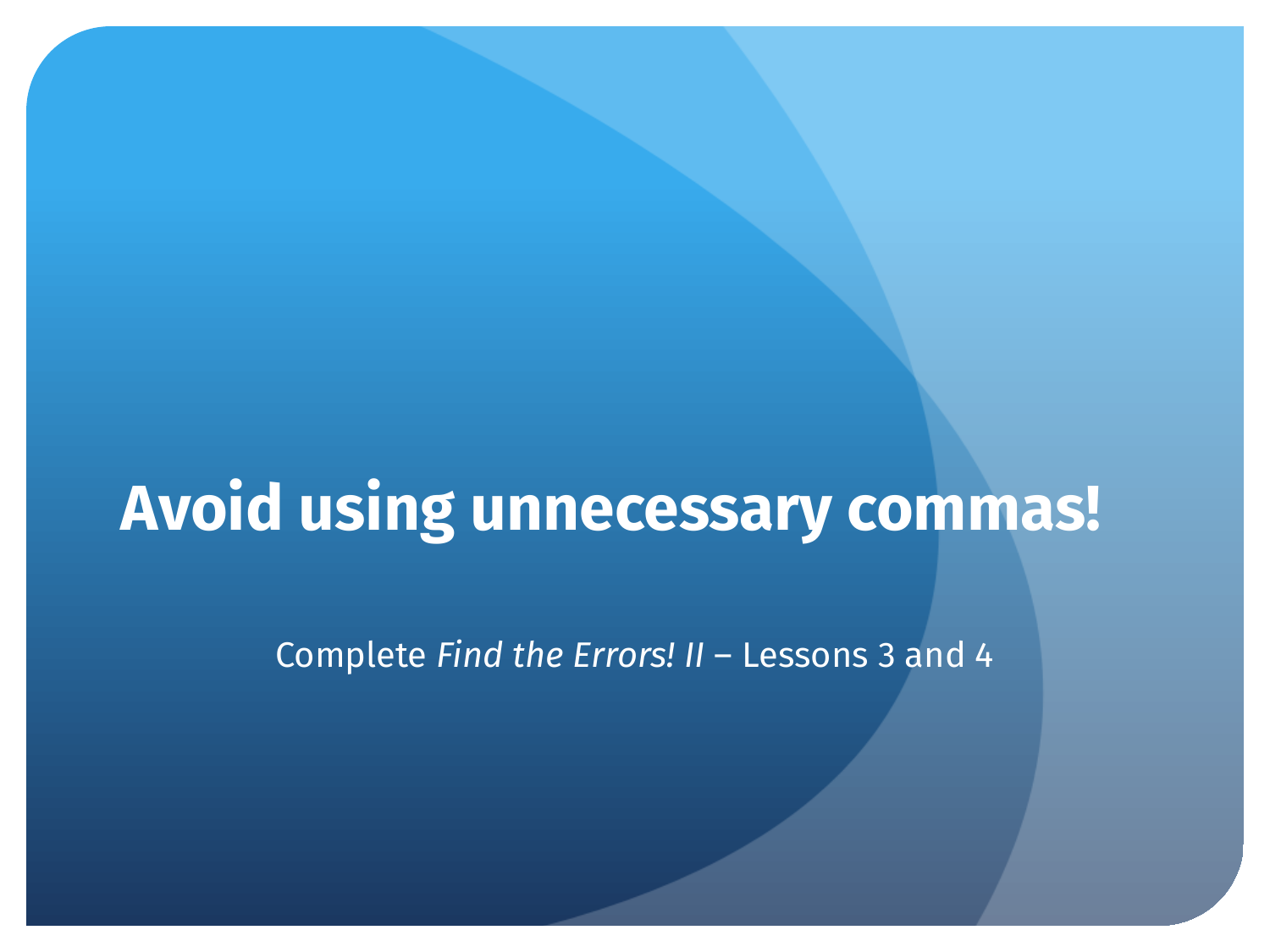

# Avoid using unnecessary commas!

Complete Find the Errors! II – Lessons 3 and 4